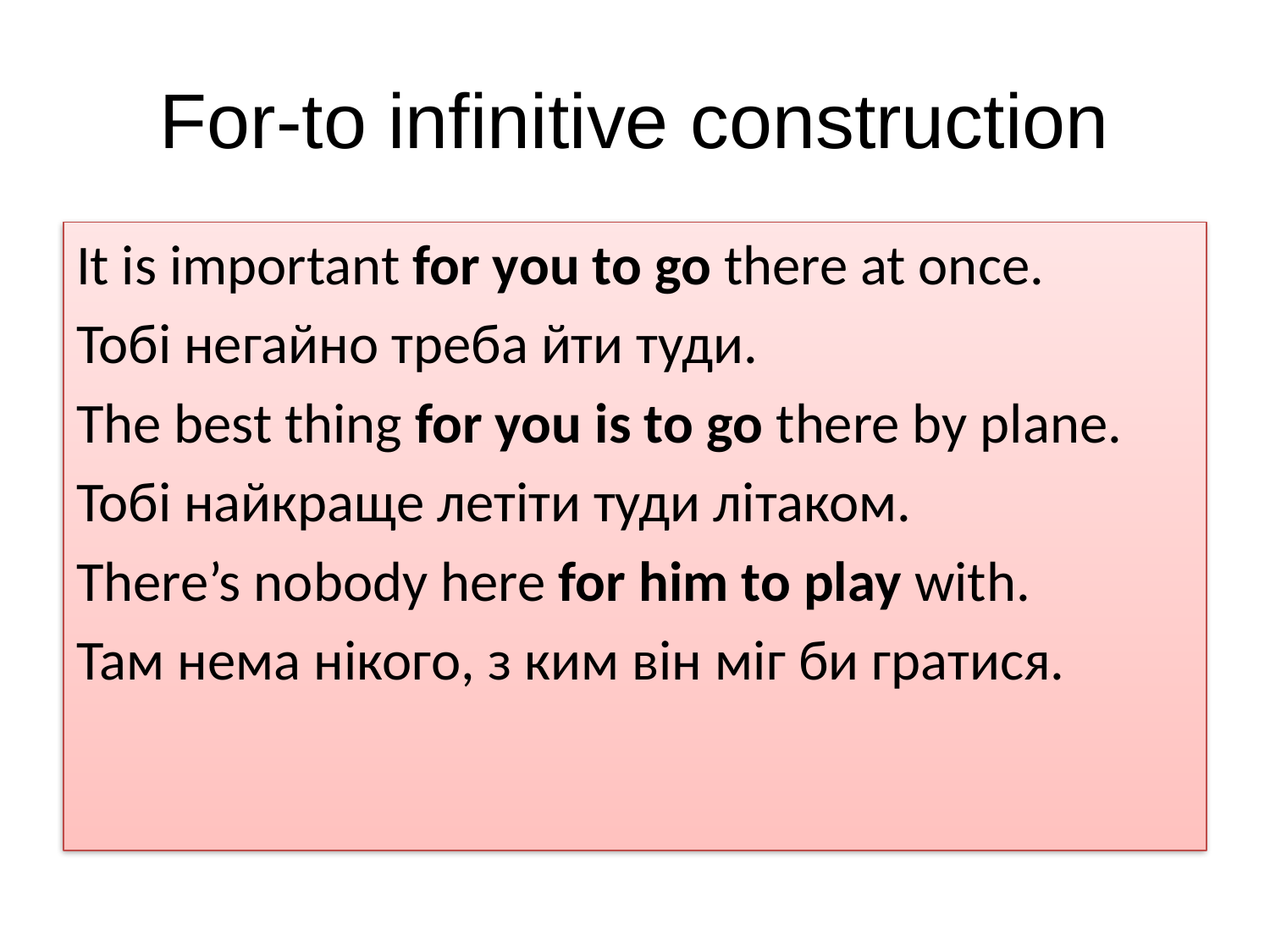

# For-to infinitive construction
It is important for you to go there at once.
Тобі негайно треба йти туди.
The best thing for you is to go there by plane.
Тобі найкраще летіти туди літаком.
There’s nobody here for him to play with.
Там нема нікого, з ким він міг би гратися.